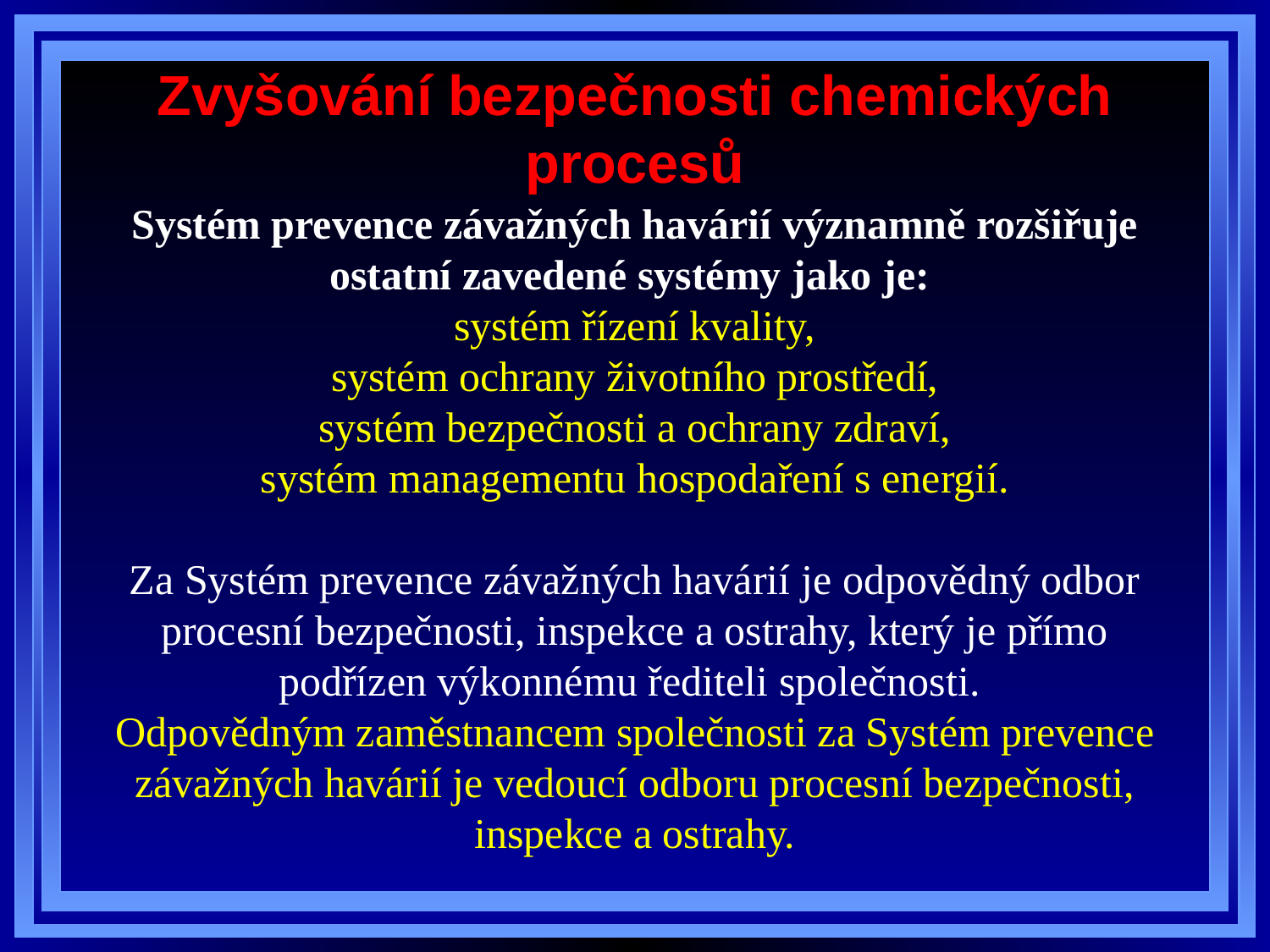

# Zvyšování bezpečnosti chemických procesů
Systém prevence závažných havárií významně rozšiřuje ostatní zavedené systémy jako je:
systém řízení kvality,
systém ochrany životního prostředí,
systém bezpečnosti a ochrany zdraví,
systém managementu hospodaření s energií.

Za Systém prevence závažných havárií je odpovědný odbor procesní bezpečnosti, inspekce a ostrahy, který je přímo podřízen výkonnému řediteli společnosti.
Odpovědným zaměstnancem společnosti za Systém prevence závažných havárií je vedoucí odboru procesní bezpečnosti, inspekce a ostrahy.